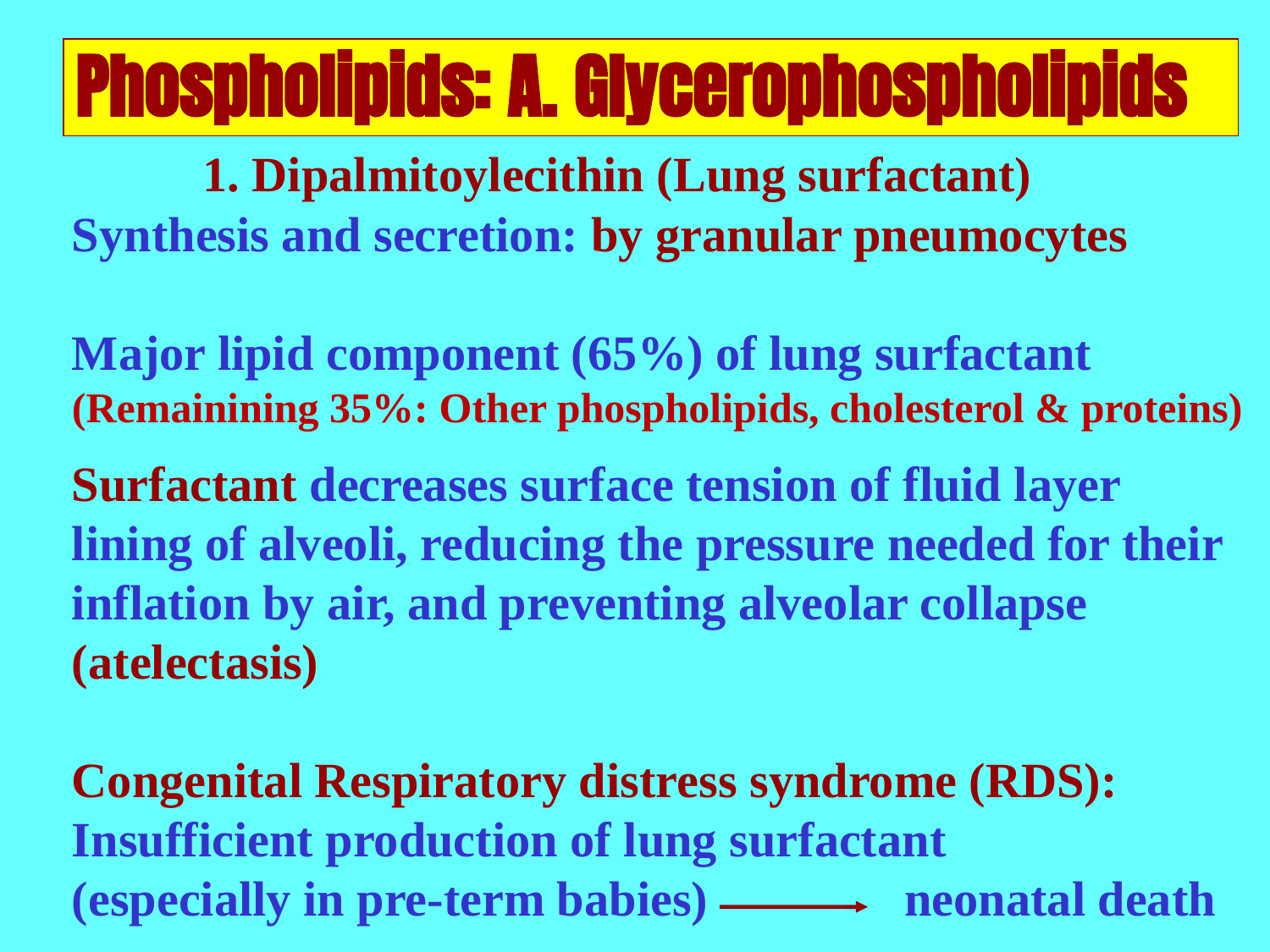

Phospholipids: A. Glycerophospholipids
1. Dipalmitoylecithin (Lung surfactant)
Synthesis and secretion: by granular pneumocytes
Major lipid component (65%) of lung surfactant
(Remainining 35%: Other phospholipids, cholesterol & proteins)
Surfactant decreases surface tension of fluid layer
lining of alveoli, reducing the pressure needed for their
inflation by air, and preventing alveolar collapse
(atelectasis)

Congenital Respiratory distress syndrome (RDS):
Insufficient production of lung surfactant
(especially in pre-term babies)                neonatal death